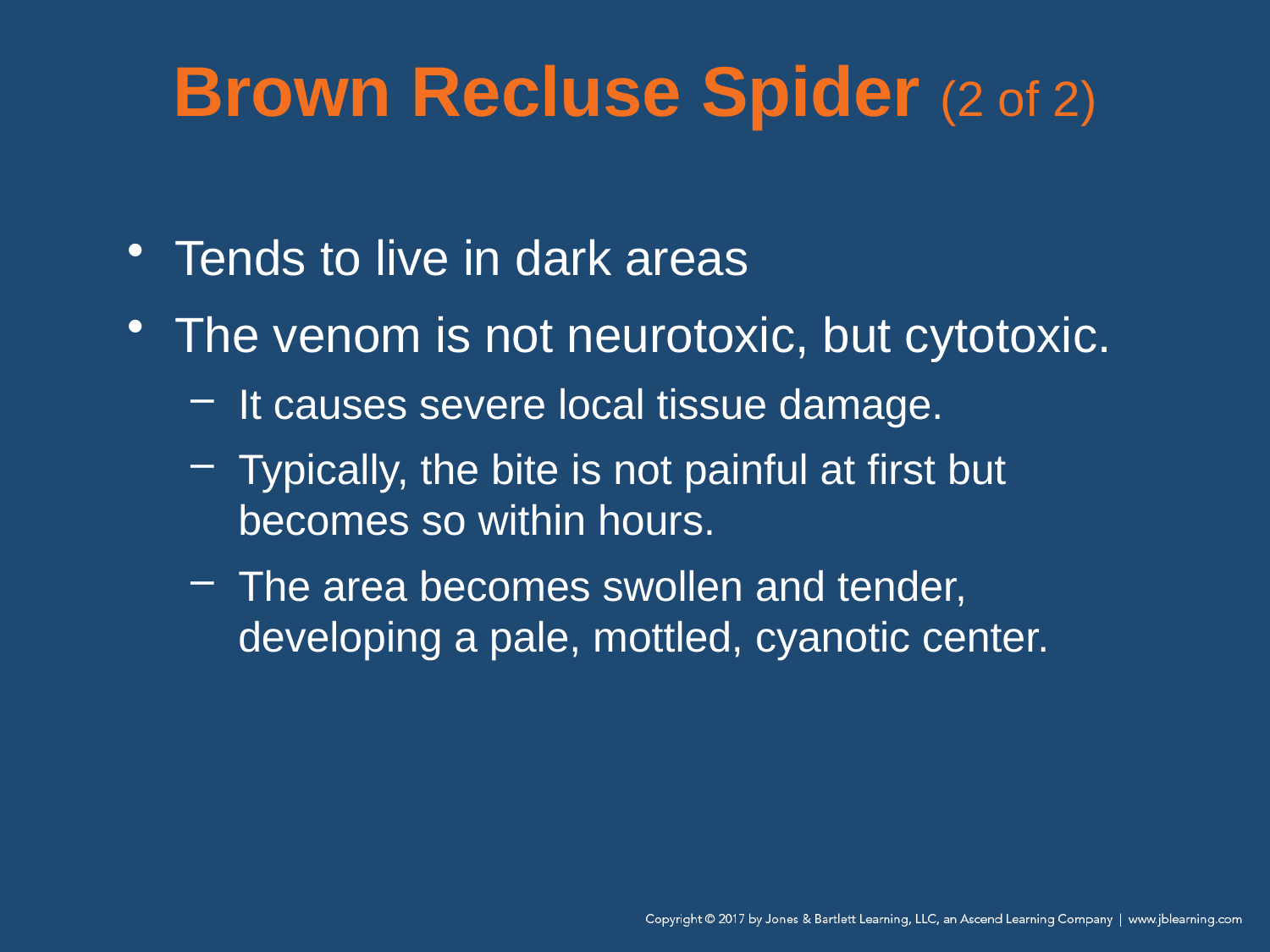

# Brown Recluse Spider (2 of 2)
Tends to live in dark areas
The venom is not neurotoxic, but cytotoxic.
It causes severe local tissue damage.
Typically, the bite is not painful at first but becomes so within hours.
The area becomes swollen and tender, developing a pale, mottled, cyanotic center.